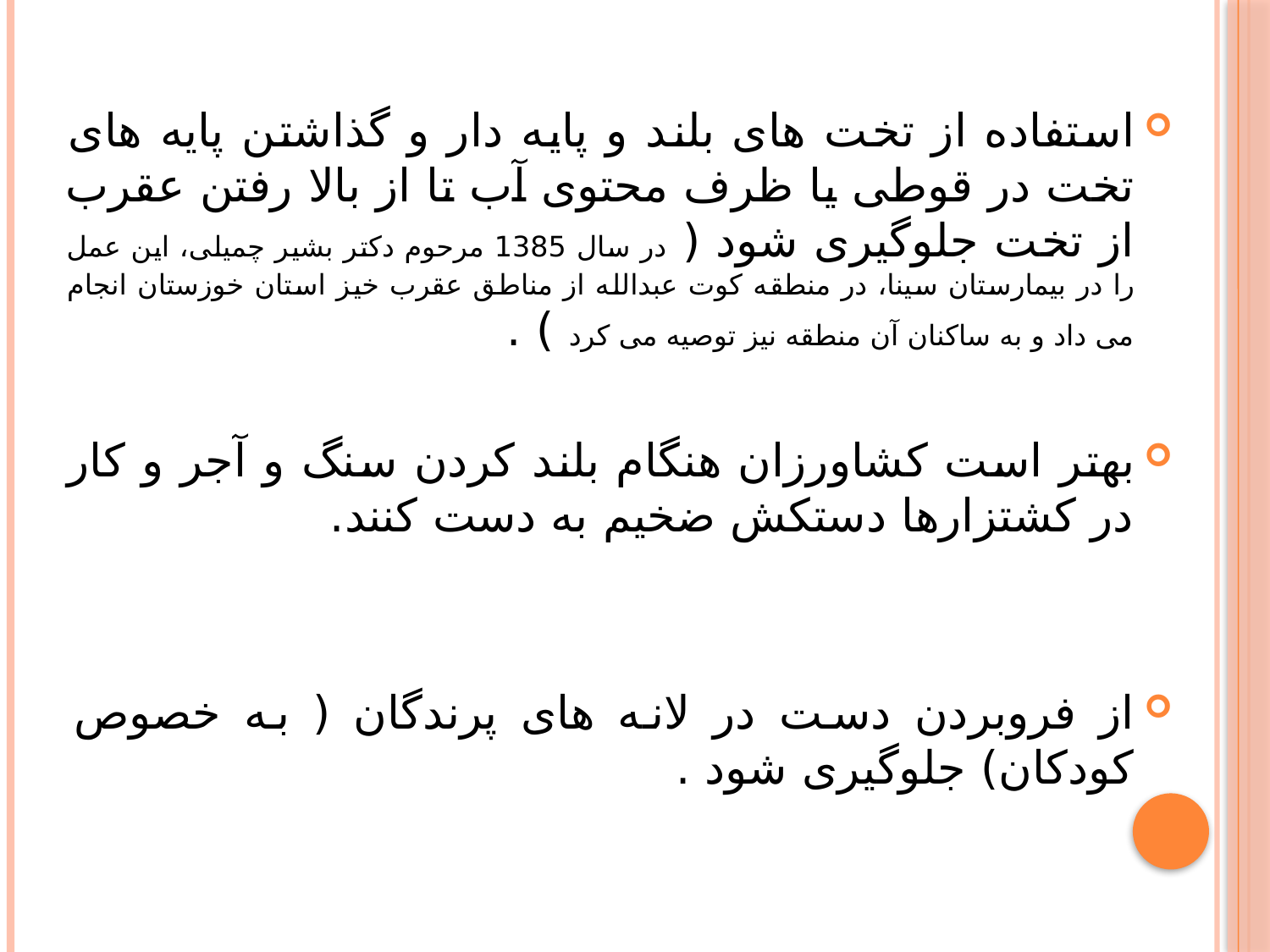

استفاده از تخت های بلند و پایه دار و گذاشتن پایه های تخت در قوطی یا ظرف محتوی آب تا از بالا رفتن عقرب از تخت جلوگیری شود ( در سال 1385 مرحوم دکتر بشیر چمیلی، این عمل را در بیمارستان سینا، در منطقه کوت عبدالله از مناطق عقرب خیز استان خوزستان انجام می داد و به ساکنان آن منطقه نیز توصیه می کرد ) .

بهتر است کشاورزان هنگام بلند کردن سنگ و آجر و کار در کشتزارها دستکش ضخیم به دست کنند.

از فروبردن دست در لانه های پرندگان ( به خصوص کودکان) جلوگیری شود .